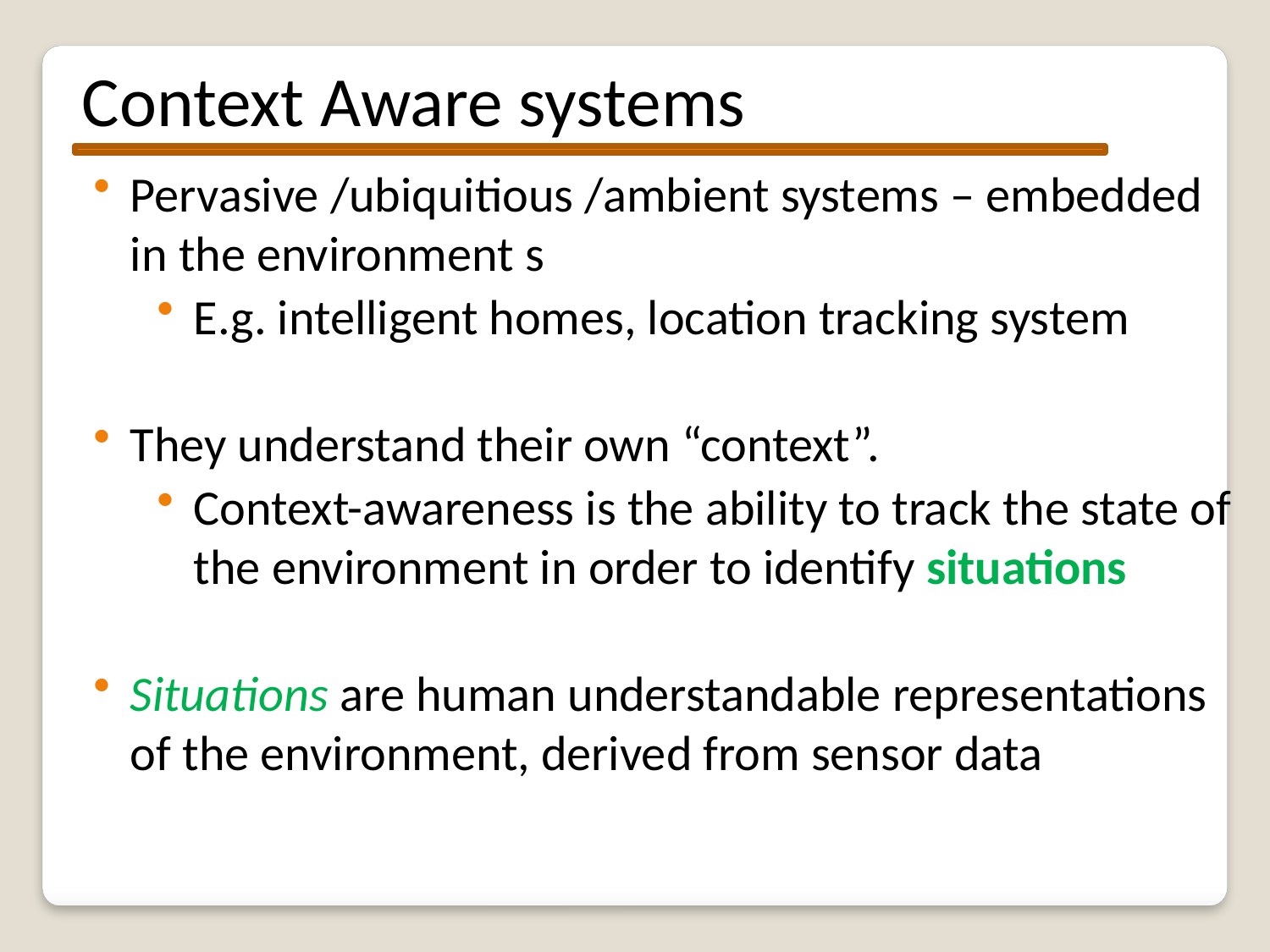

Context Aware systems

Pervasive /ubiquitious /ambient systems – embedded in the environment s
E.g. intelligent homes, location tracking system

They understand their own “context”.
Context-awareness is the ability to track the state of the environment in order to identify situations

Situations are human understandable representations of the environment, derived from sensor data